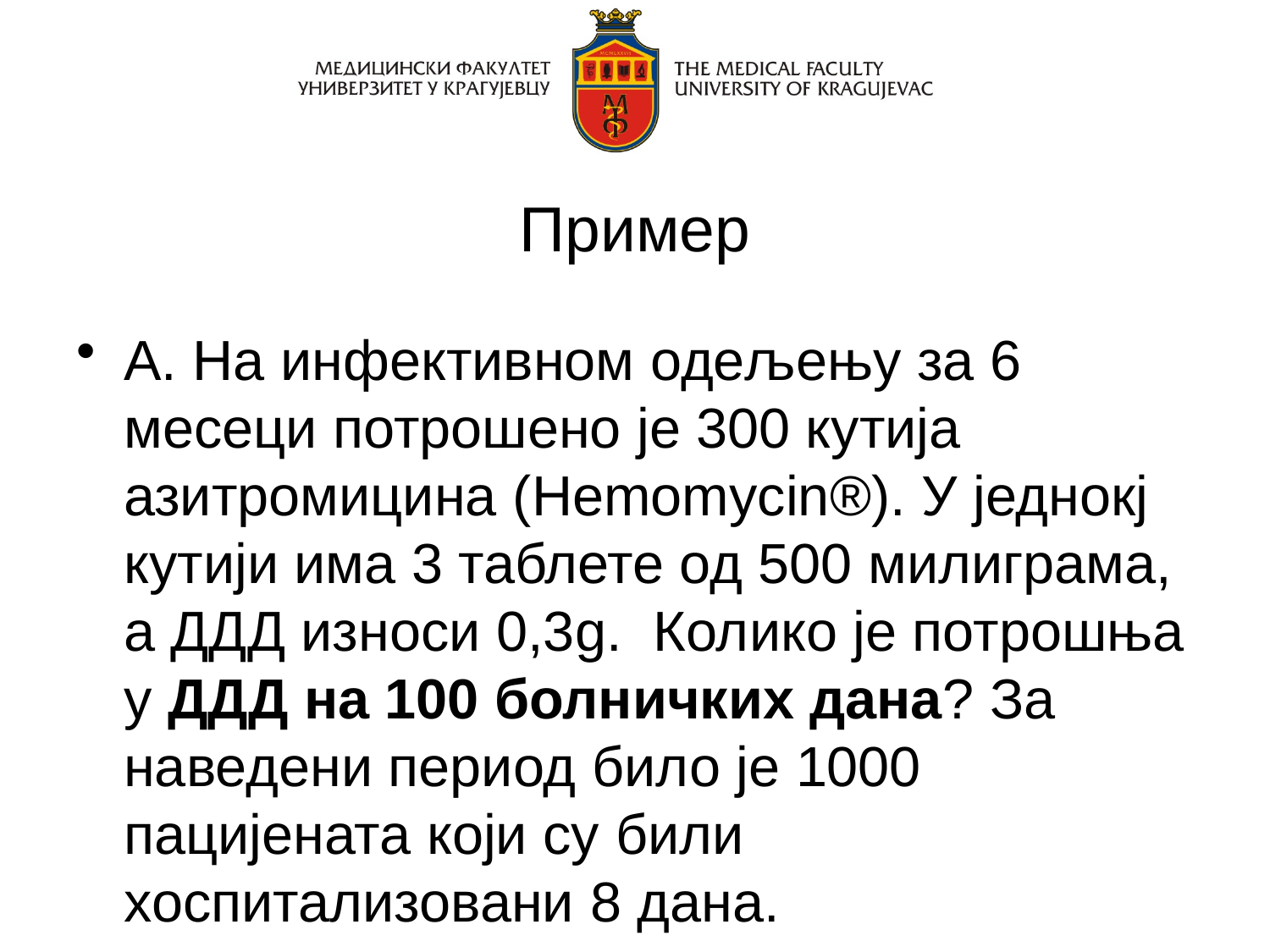

# Пример
А. На инфективном одељењу за 6 месеци потрошено је 300 кутија азитромицина (Hemomycin®). У једнокј кутији има 3 таблете од 500 милиграма, а ДДД износи 0,3g.  Колико је потрошња у ДДД на 100 болничких дана? За наведени период било је 1000 пацијената који су били хоспитализовани 8 дана.